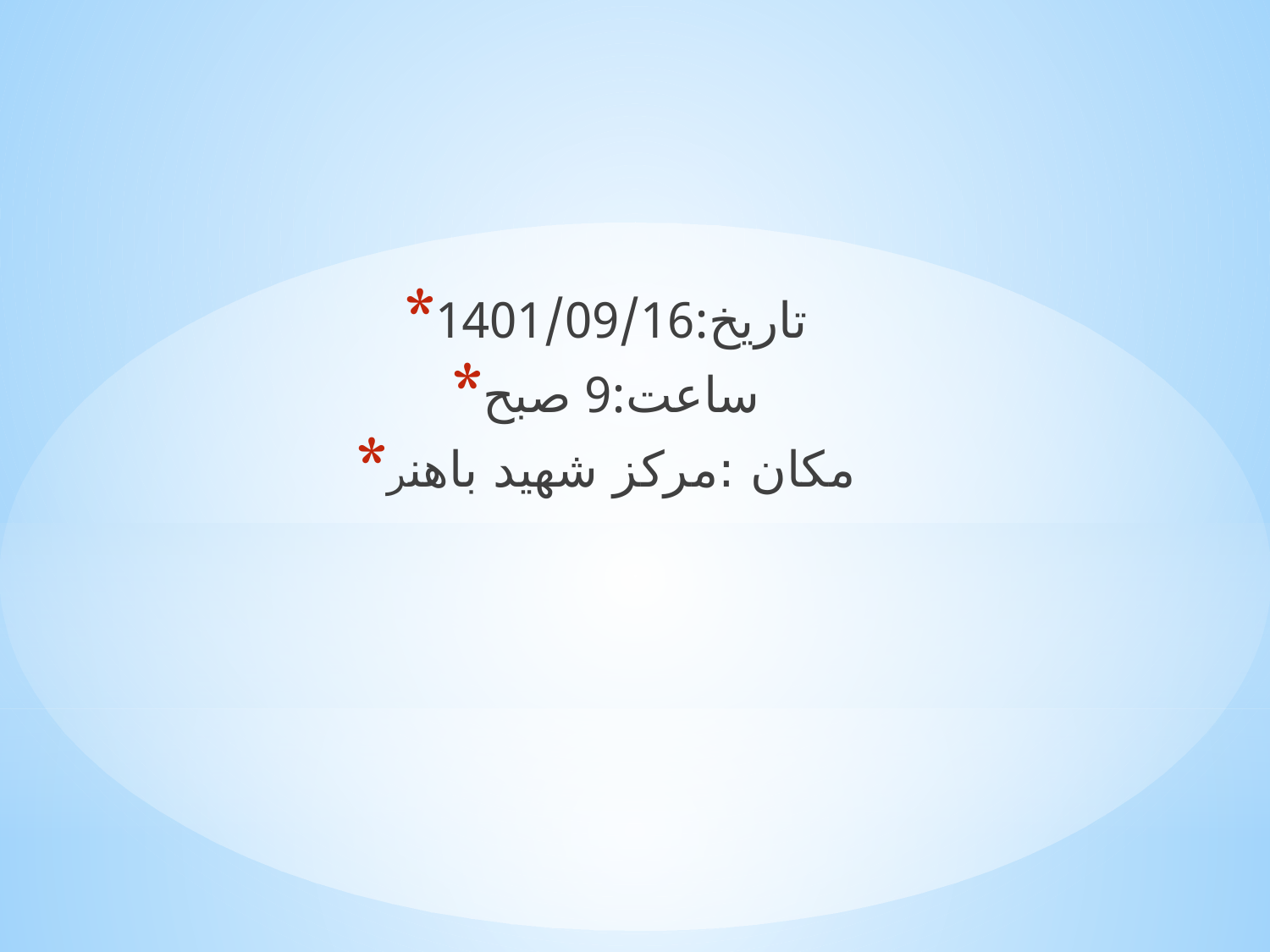

تاریخ:1401/09/16
ساعت:9 صبح
مکان :مرکز شهید باهنر